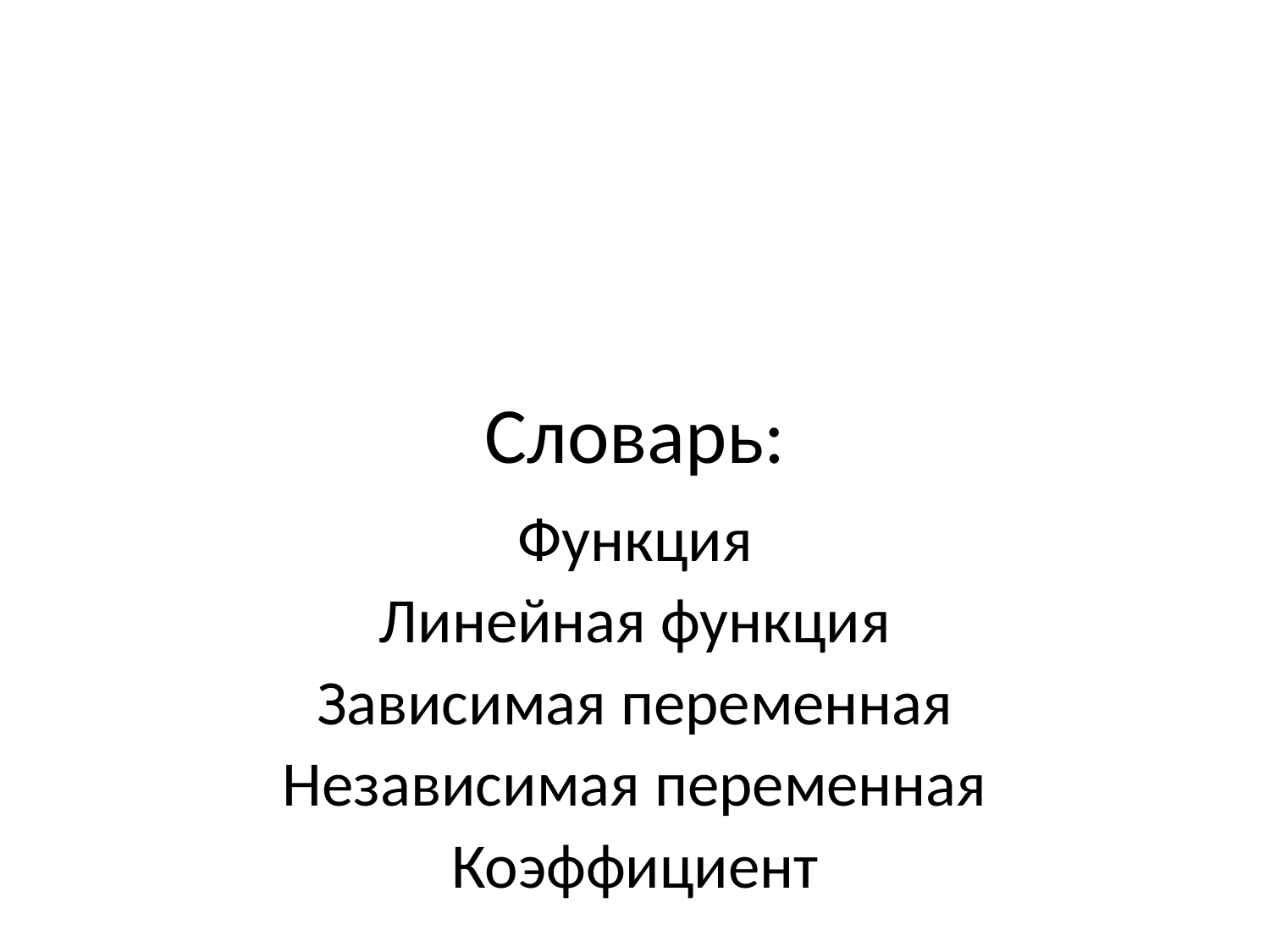

# Словарь:
Функция
Линейная функция
Зависимая переменная
Независимая переменная
Коэффициент